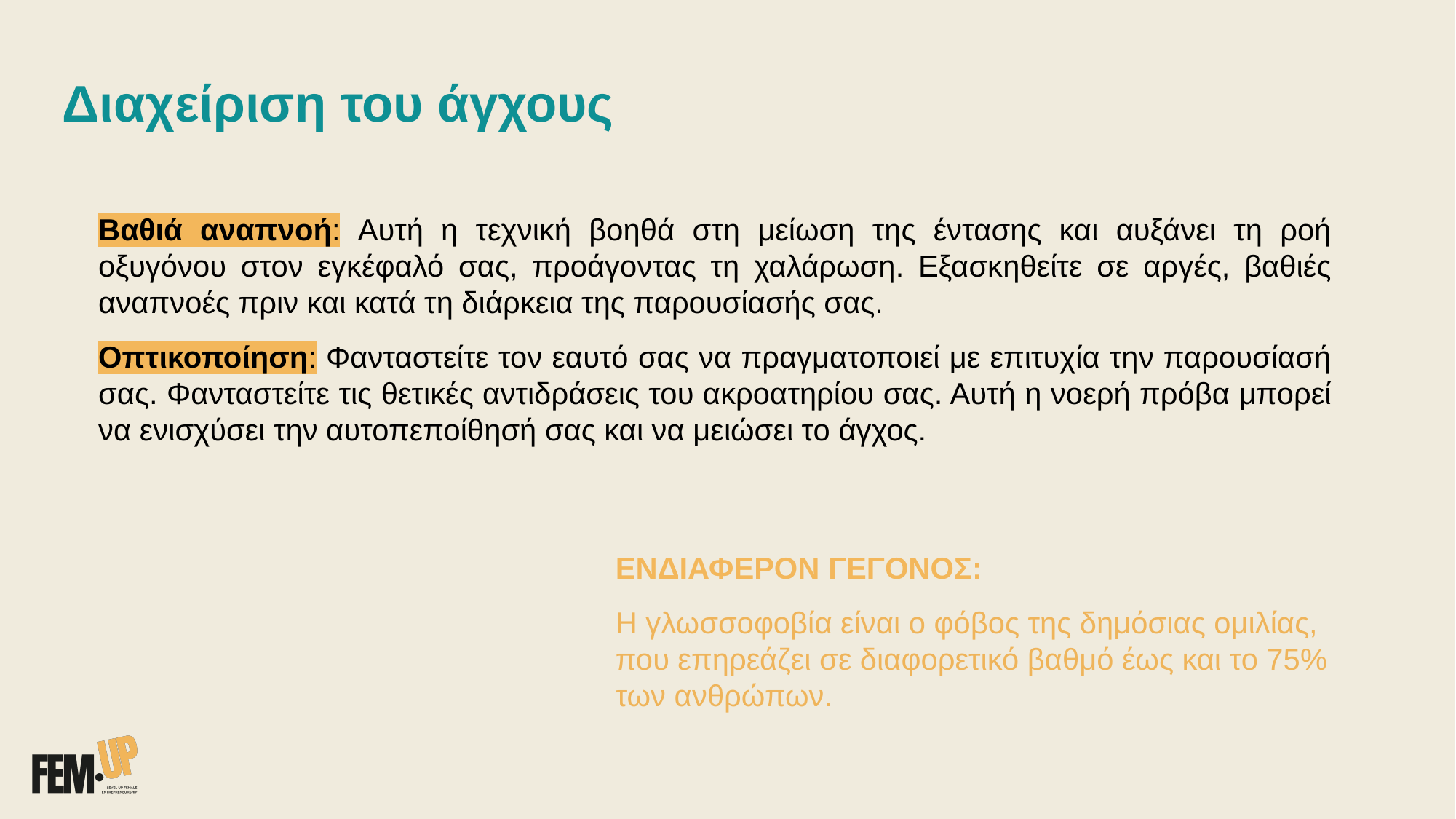

# Διαχείριση του άγχους
Βαθιά αναπνοή: Αυτή η τεχνική βοηθά στη μείωση της έντασης και αυξάνει τη ροή οξυγόνου στον εγκέφαλό σας, προάγοντας τη χαλάρωση. Εξασκηθείτε σε αργές, βαθιές αναπνοές πριν και κατά τη διάρκεια της παρουσίασής σας.
Οπτικοποίηση: Φανταστείτε τον εαυτό σας να πραγματοποιεί με επιτυχία την παρουσίασή σας. Φανταστείτε τις θετικές αντιδράσεις του ακροατηρίου σας. Αυτή η νοερή πρόβα μπορεί να ενισχύσει την αυτοπεποίθησή σας και να μειώσει το άγχος.

ΕΝΔΙΑΦΕΡΟΝ ΓΕΓΟΝΟΣ:
Η γλωσσοφοβία είναι ο φόβος της δημόσιας ομιλίας, που επηρεάζει σε διαφορετικό βαθμό έως και το 75% των ανθρώπων.